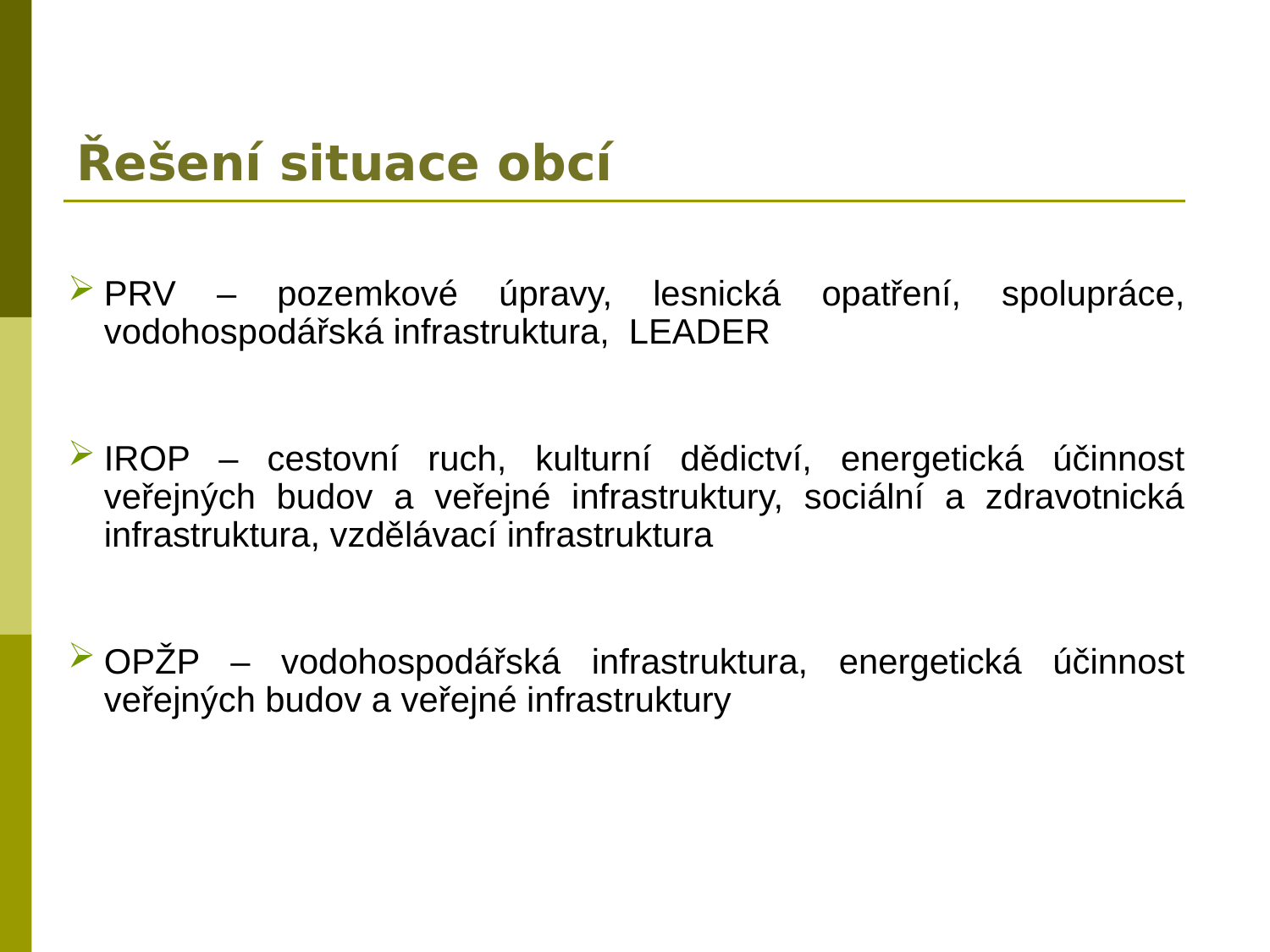

# Řešení situace obcí

PRV – pozemkové úpravy, lesnická opatření, spolupráce, vodohospodářská infrastruktura,  LEADER

IROP – cestovní ruch, kulturní dědictví, energetická účinnost veřejných budov a veřejné infrastruktury, sociální a zdravotnická infrastruktura, vzdělávací infrastruktura

OPŽP – vodohospodářská infrastruktura, energetická účinnost veřejných budov a veřejné infrastruktury